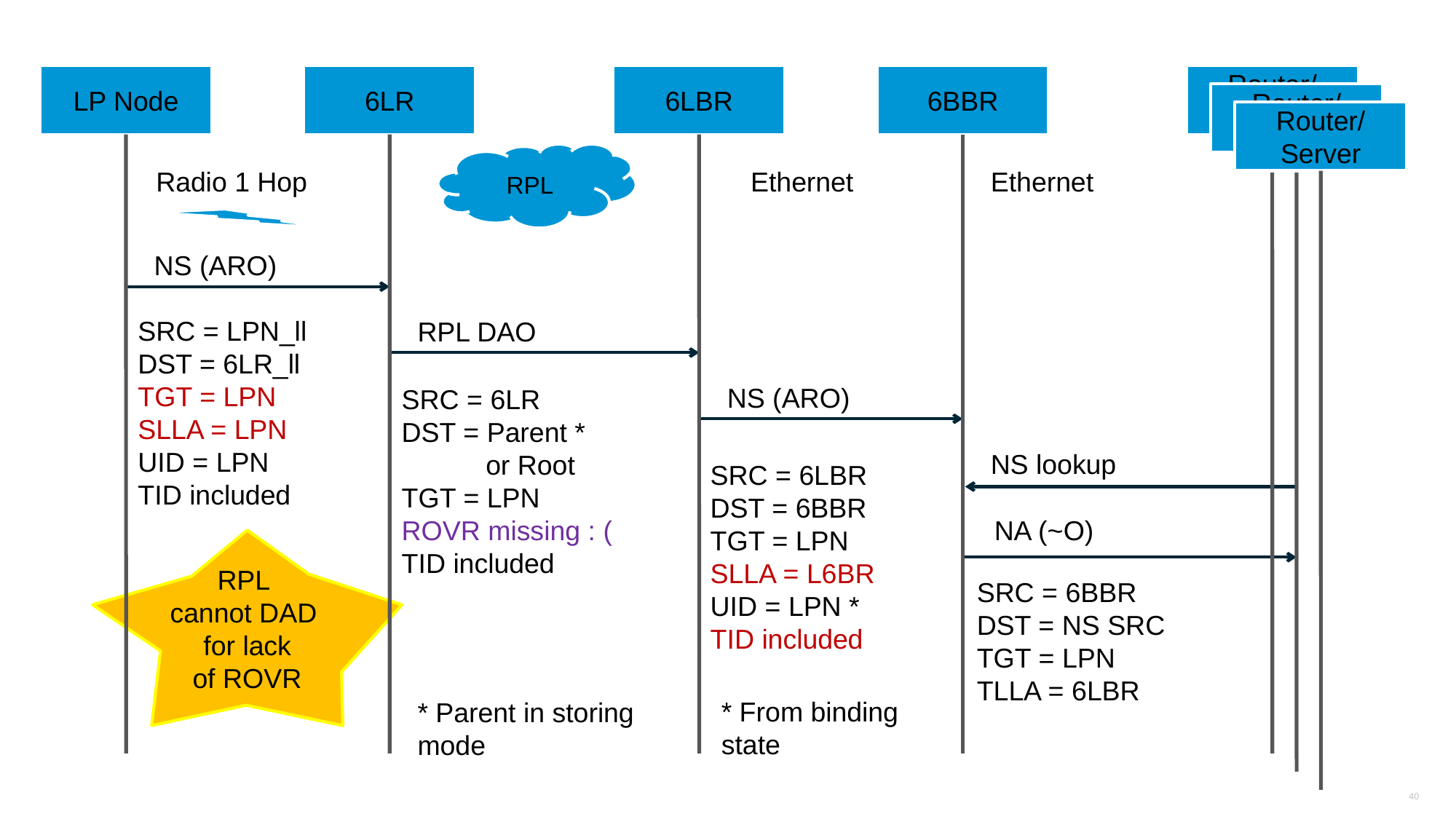

LP Node
LP Node
6LR
6LR
6LBR
6LBR
6BBR
6BBR
Router/Server
Router/Server
Router/Server
Router/Server
Router/Server
Router/Server
Ethernet
RPL
Radio 1 Hop
Ethernet

NS (ARO)
SRC = LPN_ll
DST = 6LR_ll
TGT = LPN
SLLA = LPN
UID = LPN
TID included
RPL DAO
NS (ARO)
SRC = 6LR
DST = Parent *
           or Root
TGT = LPN
ROVR missing : (
TID included
NS lookup
SRC = 6LBR
DST = 6BBR
TGT = LPN
SLLA = L6BR
UID = LPN *
TID included
NA (~O)
RPL
cannot DAD
for lack
of ROVR
SRC = 6BBR
DST = NS SRC
TGT = LPN
TLLA = 6LBR
* From binding state
* Parent in storing mode